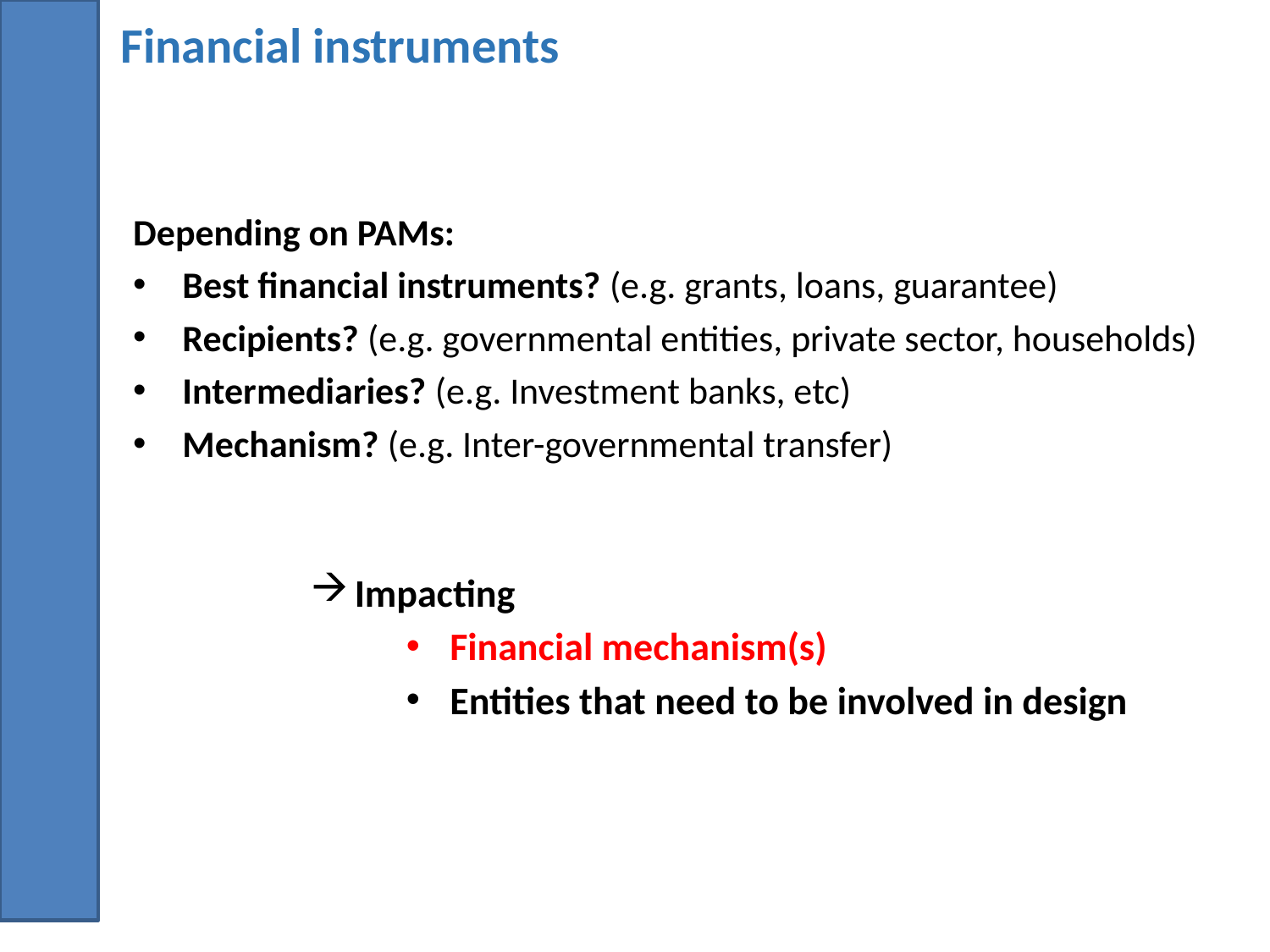

# Financial instruments
Depending on PAMs:
Best financial instruments? (e.g. grants, loans, guarantee)
Recipients? (e.g. governmental entities, private sector, households)
Intermediaries? (e.g. Investment banks, etc)
Mechanism? (e.g. Inter-governmental transfer)
Impacting
Financial mechanism(s)
Entities that need to be involved in design